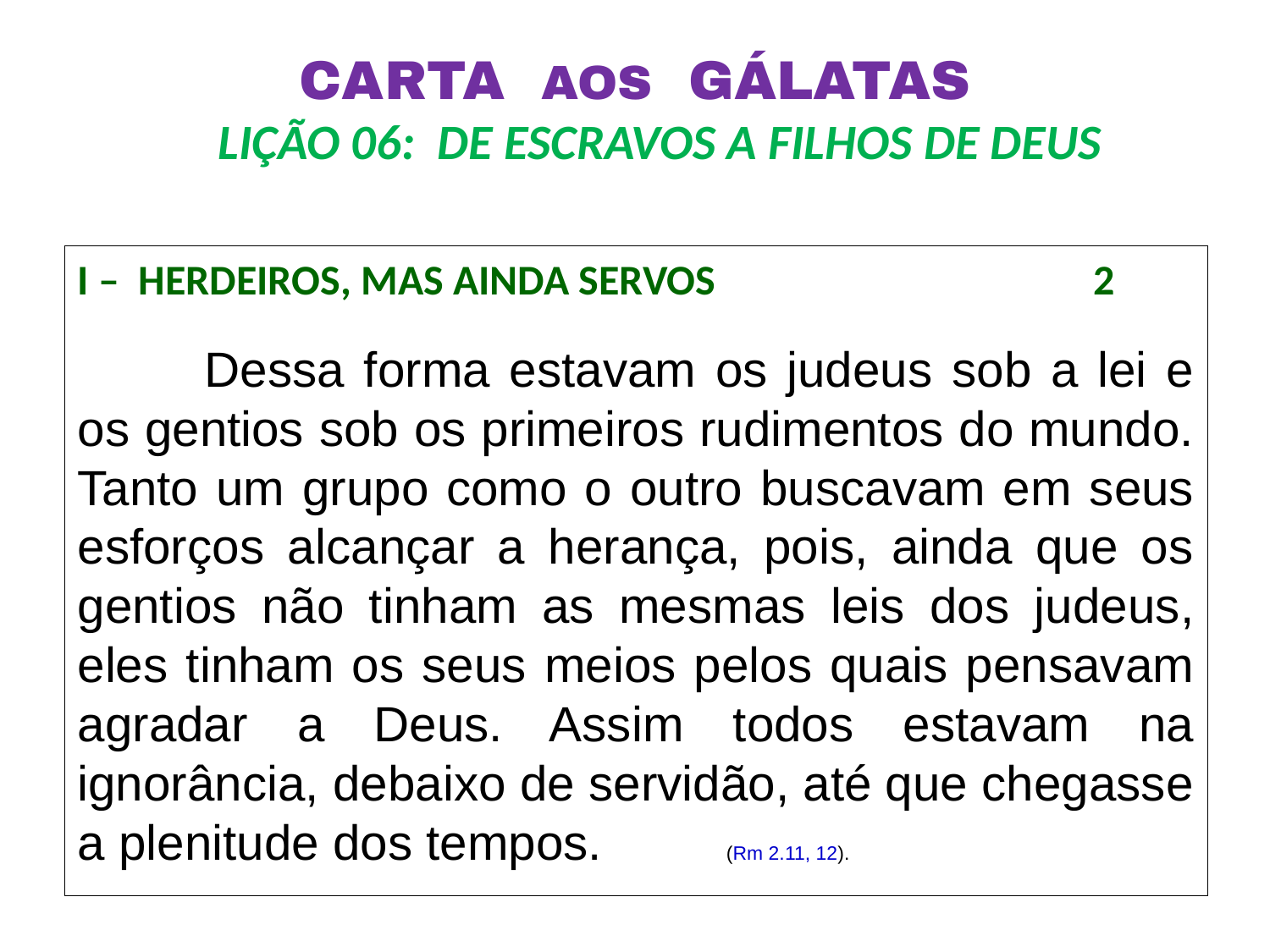

# CARTA  AOS  GÁLATAS LIÇÃO 06:  DE ESCRAVOS A FILHOS DE DEUS
I –  HERDEIROS, MAS AINDA SERVOS			2

	Dessa forma estavam os judeus sob a lei e os gentios sob os primeiros rudimentos do mundo. Tanto um grupo como o outro buscavam em seus esforços alcançar a herança, pois, ainda que os gentios não tinham as mesmas leis dos judeus, eles tinham os seus meios pelos quais pensavam agradar a Deus. Assim todos estavam na ignorância, debaixo de servidão, até que chegasse a plenitude dos tempos.	 (Rm 2.11, 12).